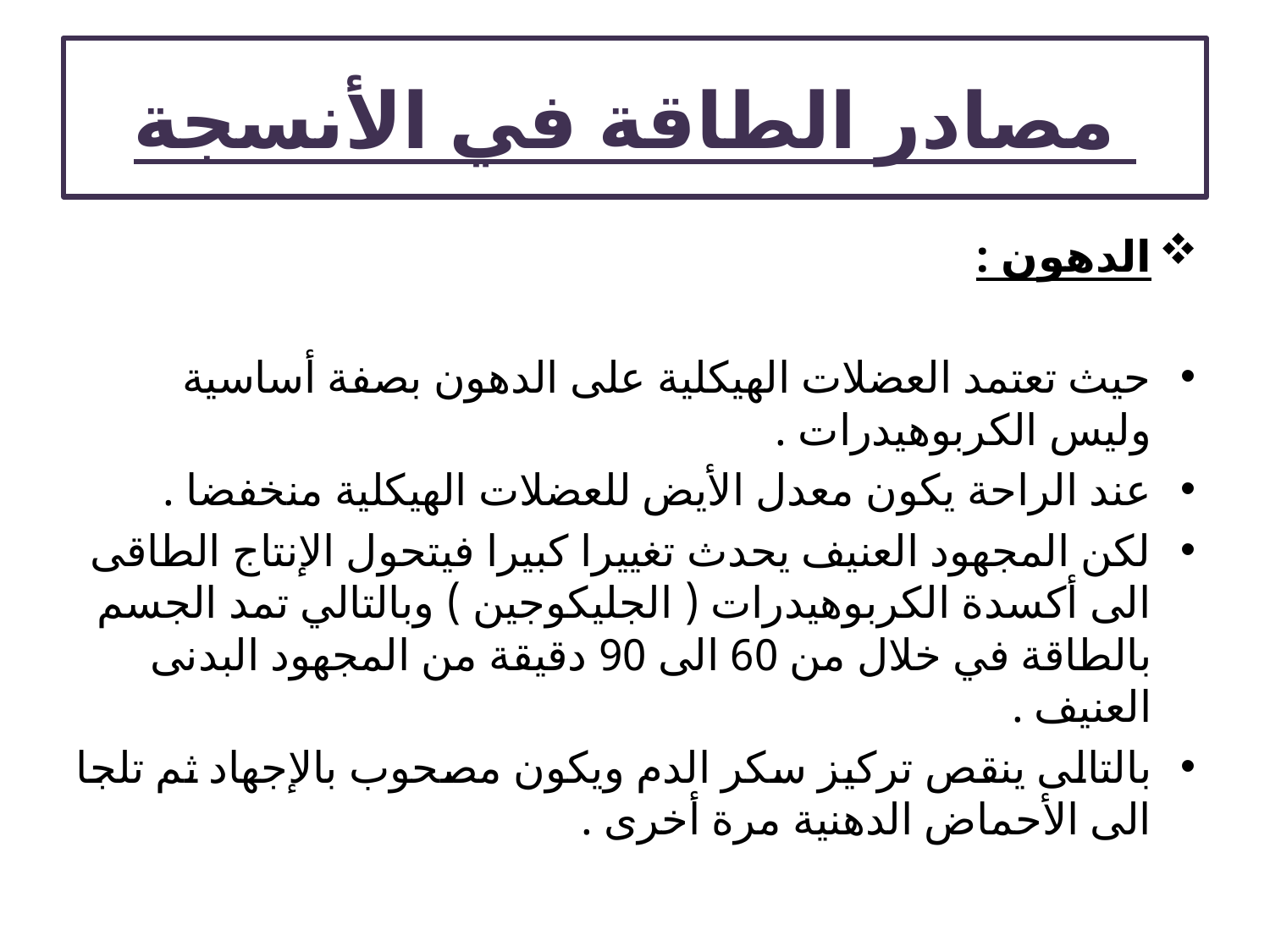

# مصادر الطاقة في الأنسجة
الدهون :

حيث تعتمد العضلات الهيكلية على الدهون بصفة أساسية وليس الكربوهيدرات .
عند الراحة يكون معدل الأيض للعضلات الهيكلية منخفضا .
لكن المجهود العنيف يحدث تغييرا كبيرا فيتحول الإنتاج الطاقى الى أكسدة الكربوهيدرات ( الجليكوجين ) وبالتالي تمد الجسم بالطاقة في خلال من 60 الى 90 دقيقة من المجهود البدنى العنيف .
بالتالى ينقص تركيز سكر الدم ويكون مصحوب بالإجهاد ثم تلجا الى الأحماض الدهنية مرة أخرى .